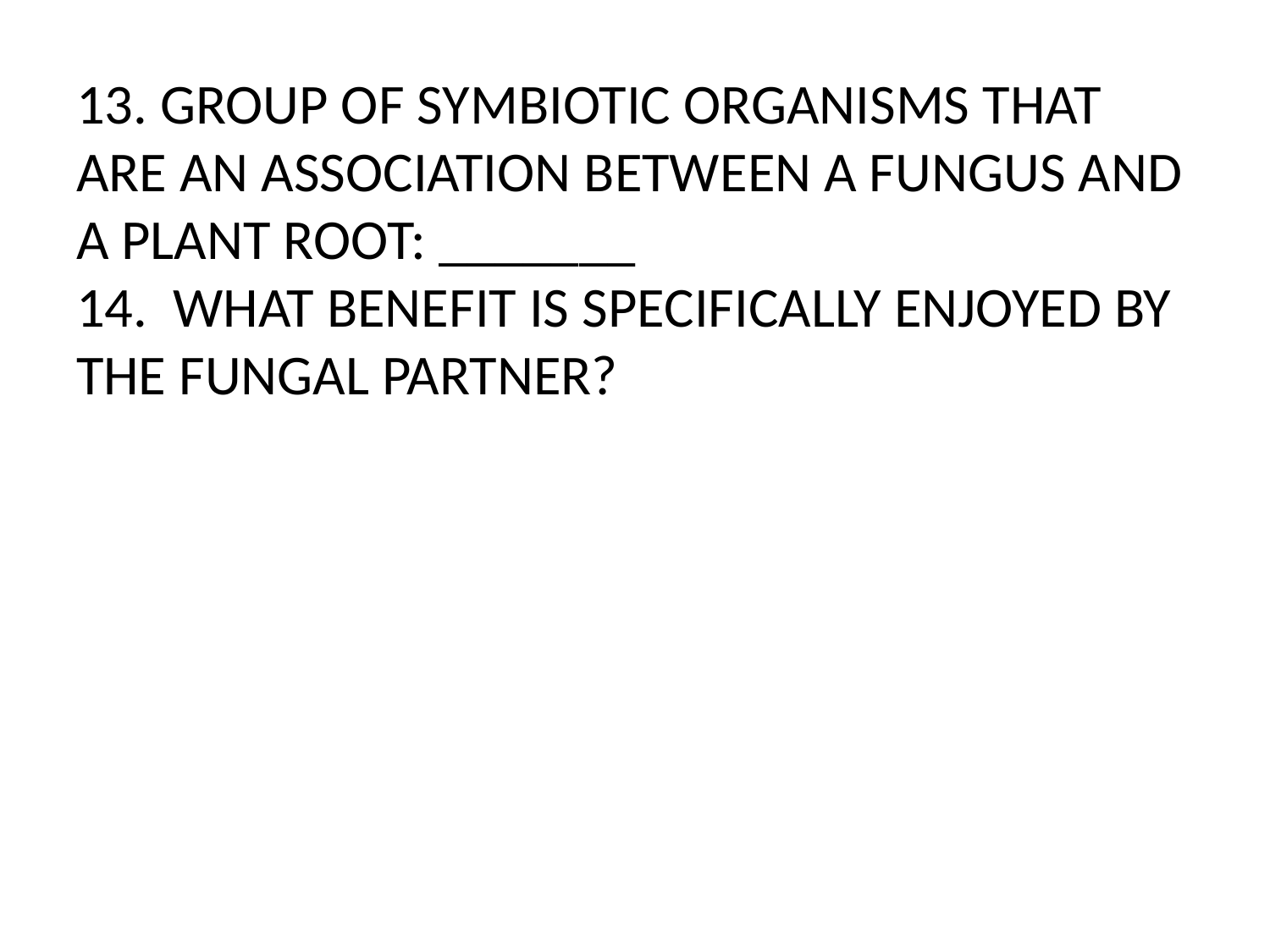

# 13. GROUP OF SYMBIOTIC ORGANISMS THAT ARE AN ASSOCIATION BETWEEN A FUNGUS AND A PLANT ROOT: _______ 14.  WHAT BENEFIT IS SPECIFICALLY ENJOYED BY THE FUNGAL PARTNER?